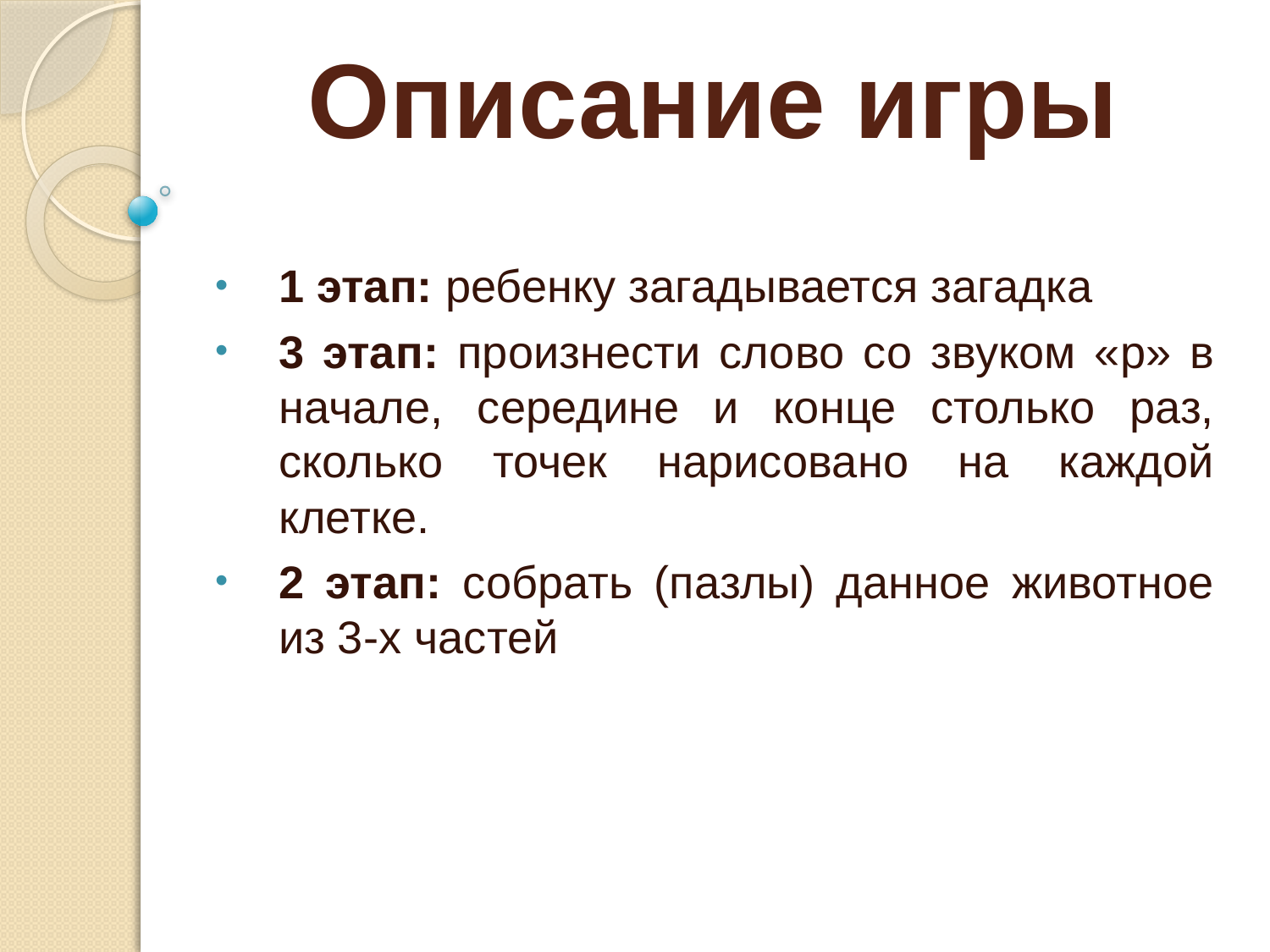

# Описание игры
1 этап: ребенку загадывается загадка
3 этап: произнести слово со звуком «р» в начале, середине и конце столько раз, сколько точек нарисовано на каждой клетке.
2 этап: собрать (пазлы) данное животное из 3-х частей